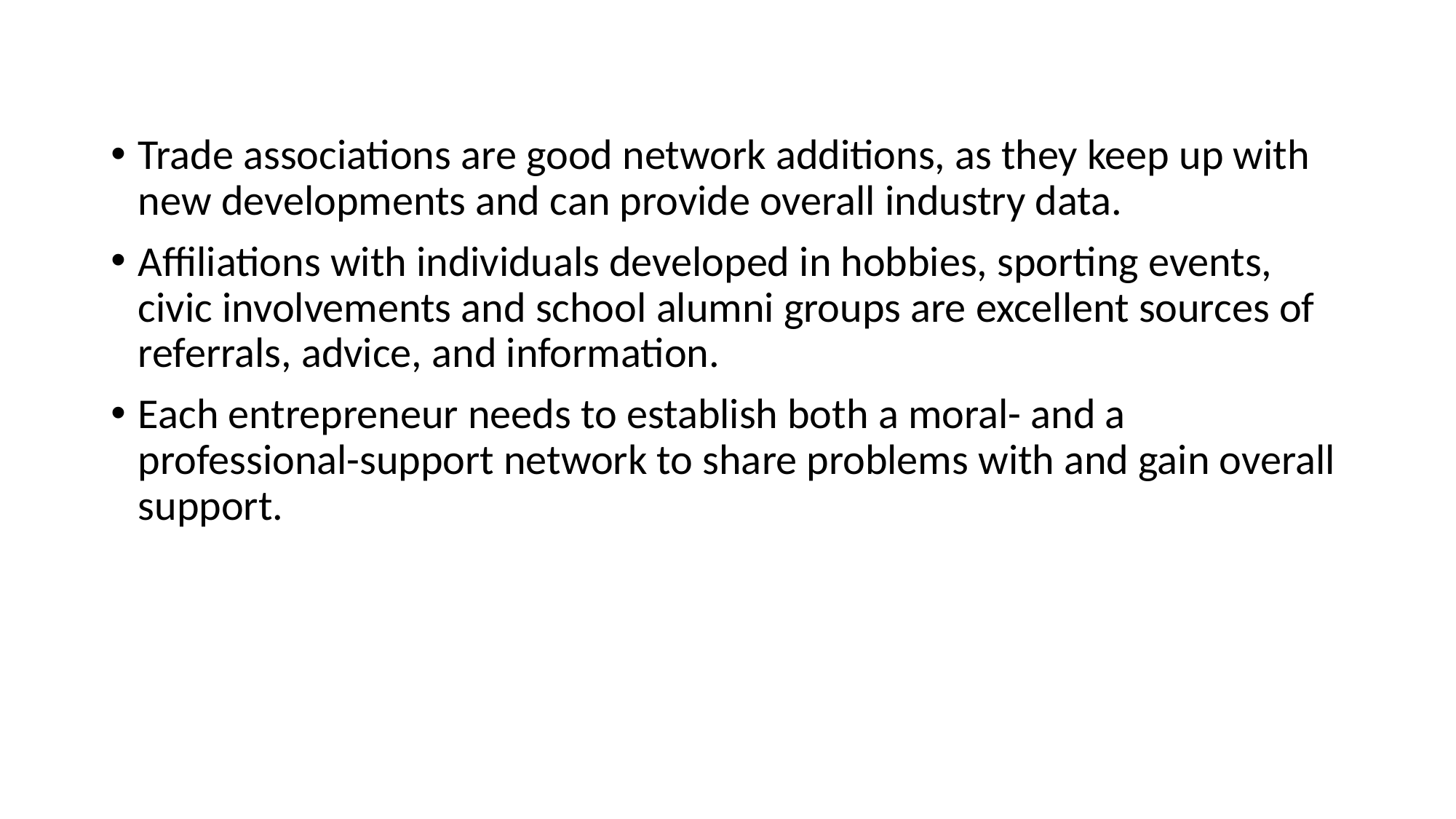

Trade associations are good network additions, as they keep up with new developments and can provide overall industry data.
Affiliations with individuals developed in hobbies, sporting events, civic involvements and school alumni groups are excellent sources of referrals, advice, and information.
Each entrepreneur needs to establish both a moral- and a professional-support network to share problems with and gain overall support.